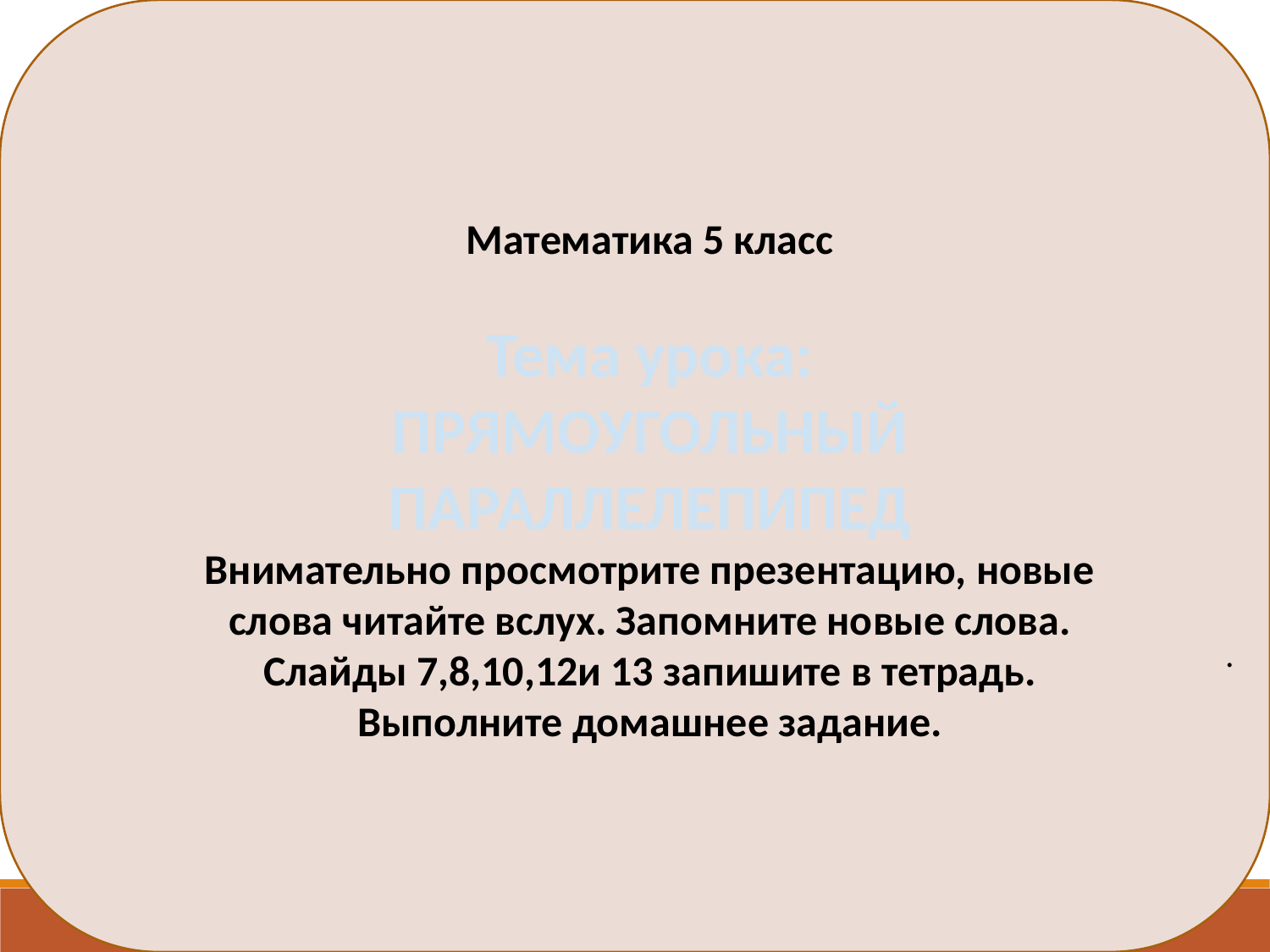

Математика 5 класс

Тема урока:
ПРЯМОУГОЛЬНЫЙ ПАРАЛЛЕЛЕПИПЕД
Внимательно просмотрите презентацию, новые слова читайте вслух. Запомните новые слова.
Слайды 7,8,10,12и 13 запишите в тетрадь.
Выполните домашнее задание.
.